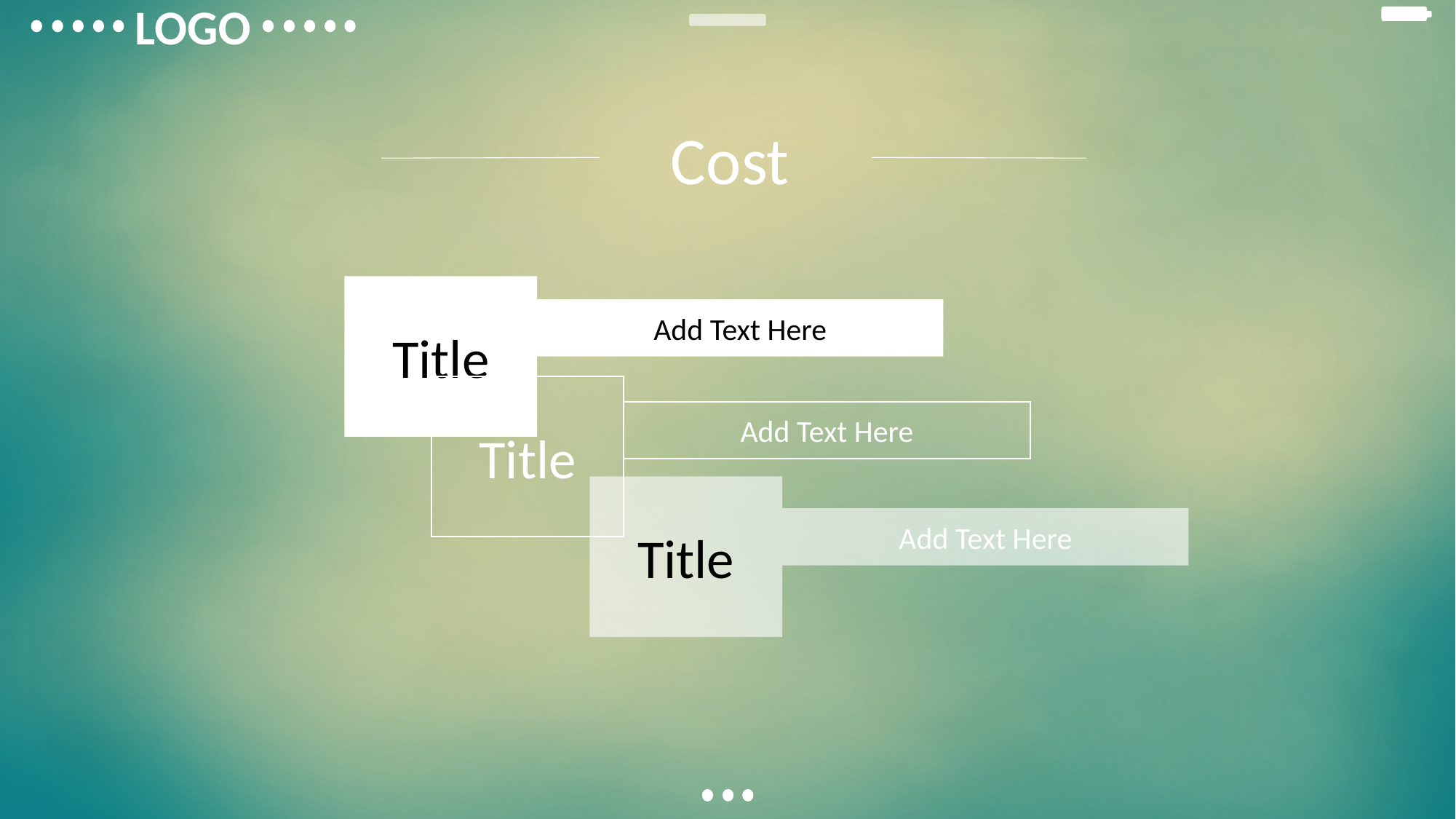

LOGO

    Cost
Title
Add Text Here
Title
Add Text Here
Title
Add Text Here